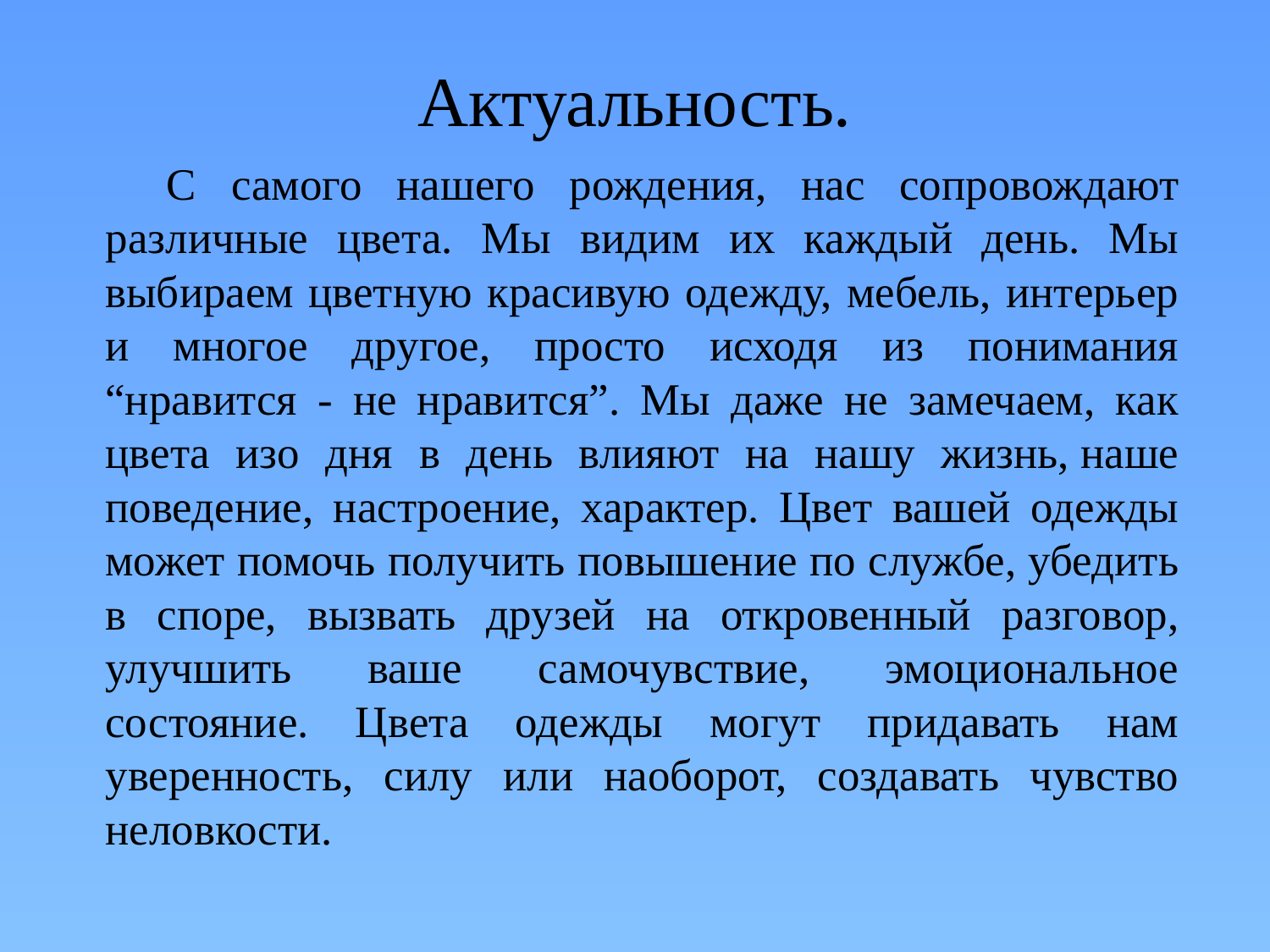

# Актуальность.
   C самого нашего рождения, нас сопровождают различные цвета. Мы видим их каждый день. Мы выбираем цветную красивую одежду, мебель, интерьер и многое другое, просто исходя из понимания “нравится - не нравится”. Мы даже не замечаем, как цвета изо дня в день влияют на нашу жизнь, наше поведение, настроение, характер. Цвет вашей одежды может помочь получить повышение по службе, убедить в споре, вызвать друзей на откровенный разговор, улучшить ваше самочувствие, эмоциональное состояние. Цвета одежды могут придавать нам уверенность, силу или наоборот, создавать чувство неловкости.